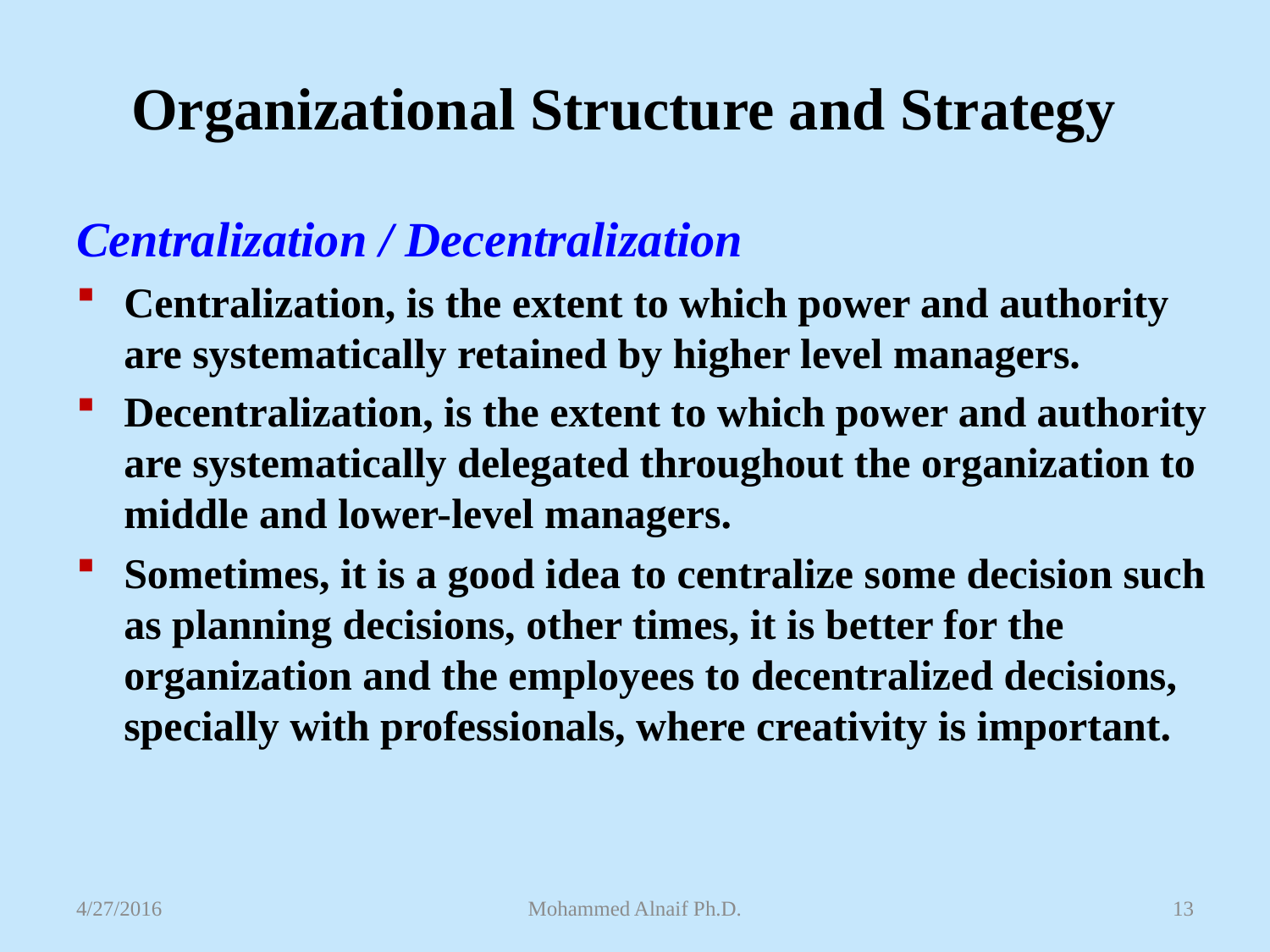

# Organizational Structure and Strategy
Centralization / Decentralization
Centralization, is the extent to which power and authority are systematically retained by higher level managers.
Decentralization, is the extent to which power and authority are systematically delegated throughout the organization to middle and lower-level managers.
Sometimes, it is a good idea to centralize some decision such as planning decisions, other times, it is better for the organization and the employees to decentralized decisions, specially with professionals, where creativity is important.
4/27/2016
Mohammed Alnaif Ph.D.
13